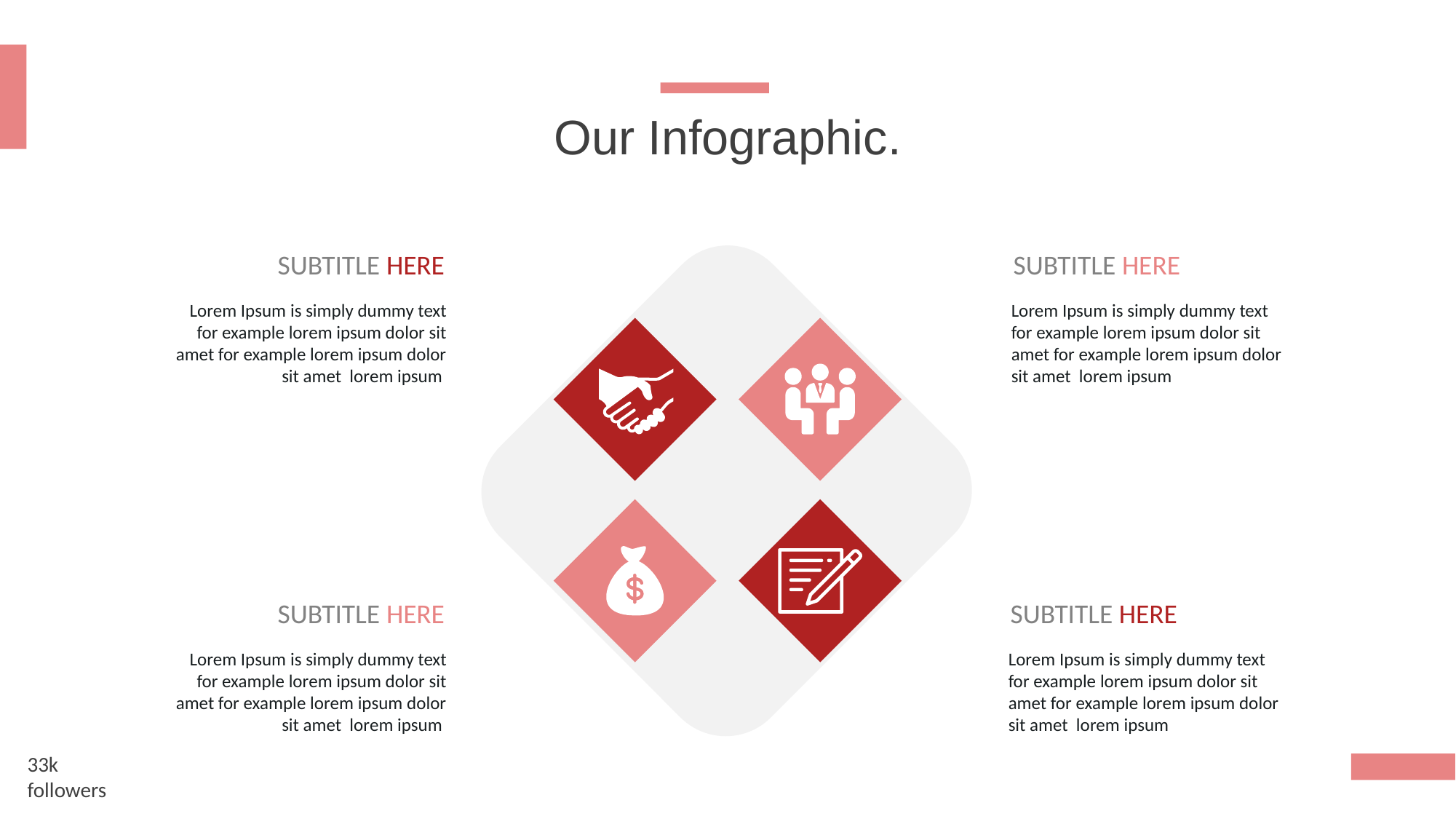

Our Infographic.
SUBTITLE HERE
SUBTITLE HERE
Lorem Ipsum is simply dummy text for example lorem ipsum dolor sit amet for example lorem ipsum dolor sit amet  lorem ipsum
Lorem Ipsum is simply dummy text for example lorem ipsum dolor sit amet for example lorem ipsum dolor sit amet  lorem ipsum

SUBTITLE HERE
SUBTITLE HERE
Lorem Ipsum is simply dummy text for example lorem ipsum dolor sit amet for example lorem ipsum dolor sit amet  lorem ipsum
Lorem Ipsum is simply dummy text for example lorem ipsum dolor sit amet for example lorem ipsum dolor sit amet  lorem ipsum

33k
followers